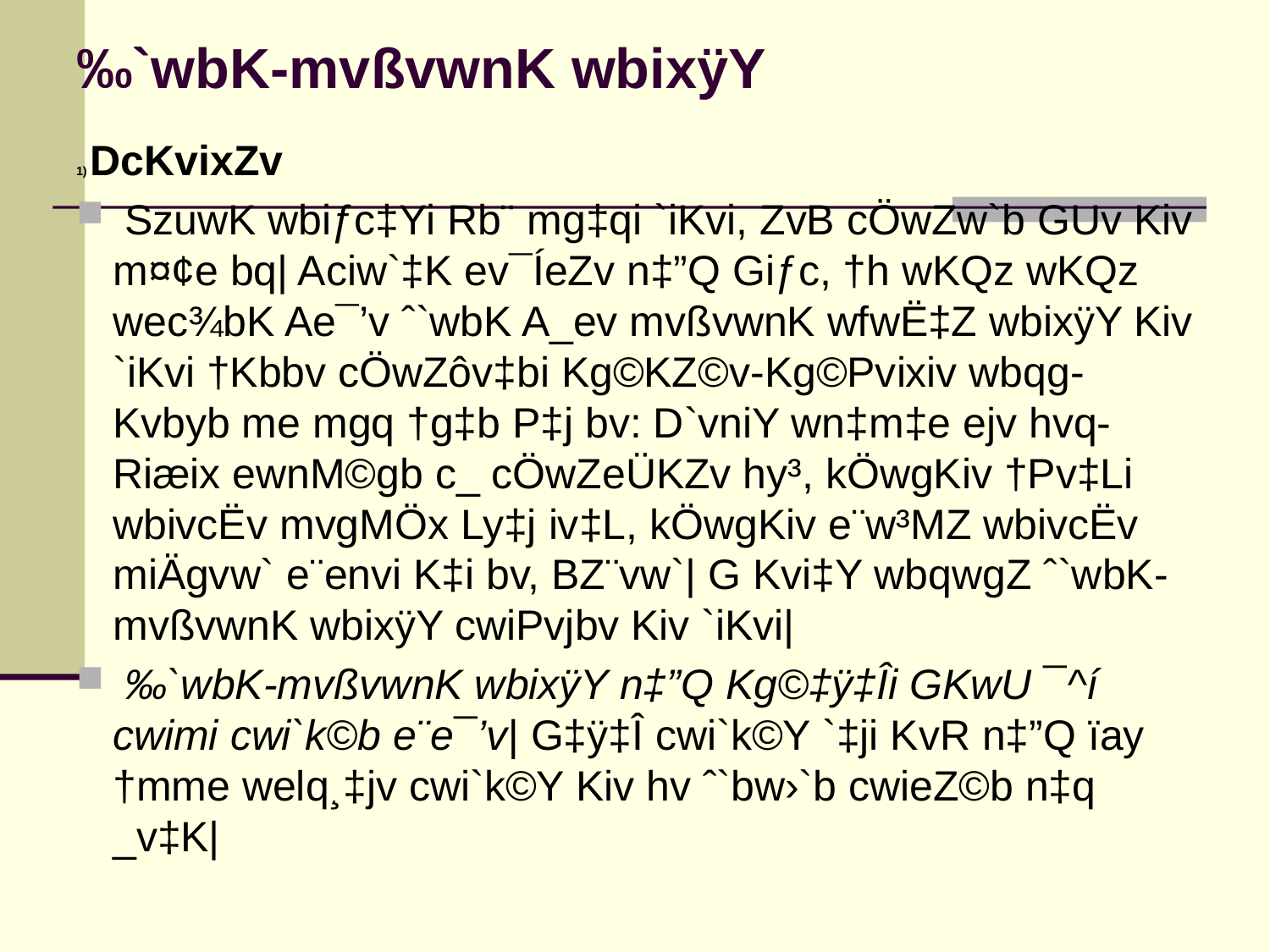

# ‰`wbK-mvßvwnK wbixÿY
1) DcKvixZv
 SzuwK wbiƒc‡Yi Rb¨ mg‡qi `iKvi, ZvB cÖwZw`b GUv Kiv m¤¢e bq| Aciw`‡K ev¯ÍeZv n‡”Q Giƒc, †h wKQz wKQz wec¾bK Ae¯’v ˆ`wbK A_ev mvßvwnK wfwË‡Z wbixÿY Kiv `iKvi †Kbbv cÖwZôv‡bi Kg©KZ©v-Kg©Pvixiv wbqg-Kvbyb me mgq †g‡b P‡j bv: D`vniY wn‡m‡e ejv hvq- Riæix ewnM©gb c_ cÖwZeÜKZv hy³, kÖwgKiv †Pv‡Li wbivcËv mvgMÖx Ly‡j iv‡L, kÖwgKiv e¨w³MZ wbivcËv miÄgvw` e¨envi K‡i bv, BZ¨vw`| G Kvi‡Y wbqwgZ ˆ`wbK-mvßvwnK wbixÿY cwiPvjbv Kiv `iKvi|
 ‰`wbK-mvßvwnK wbixÿY n‡”Q Kg©‡ÿ‡Îi GKwU ¯^í cwimi cwi`k©b e¨e¯’v| G‡ÿ‡Î cwi`k©Y `‡ji KvR n‡”Q ïay †mme welq¸‡jv cwi`k©Y Kiv hv ˆ`bw›`b cwieZ©b n‡q _v‡K|